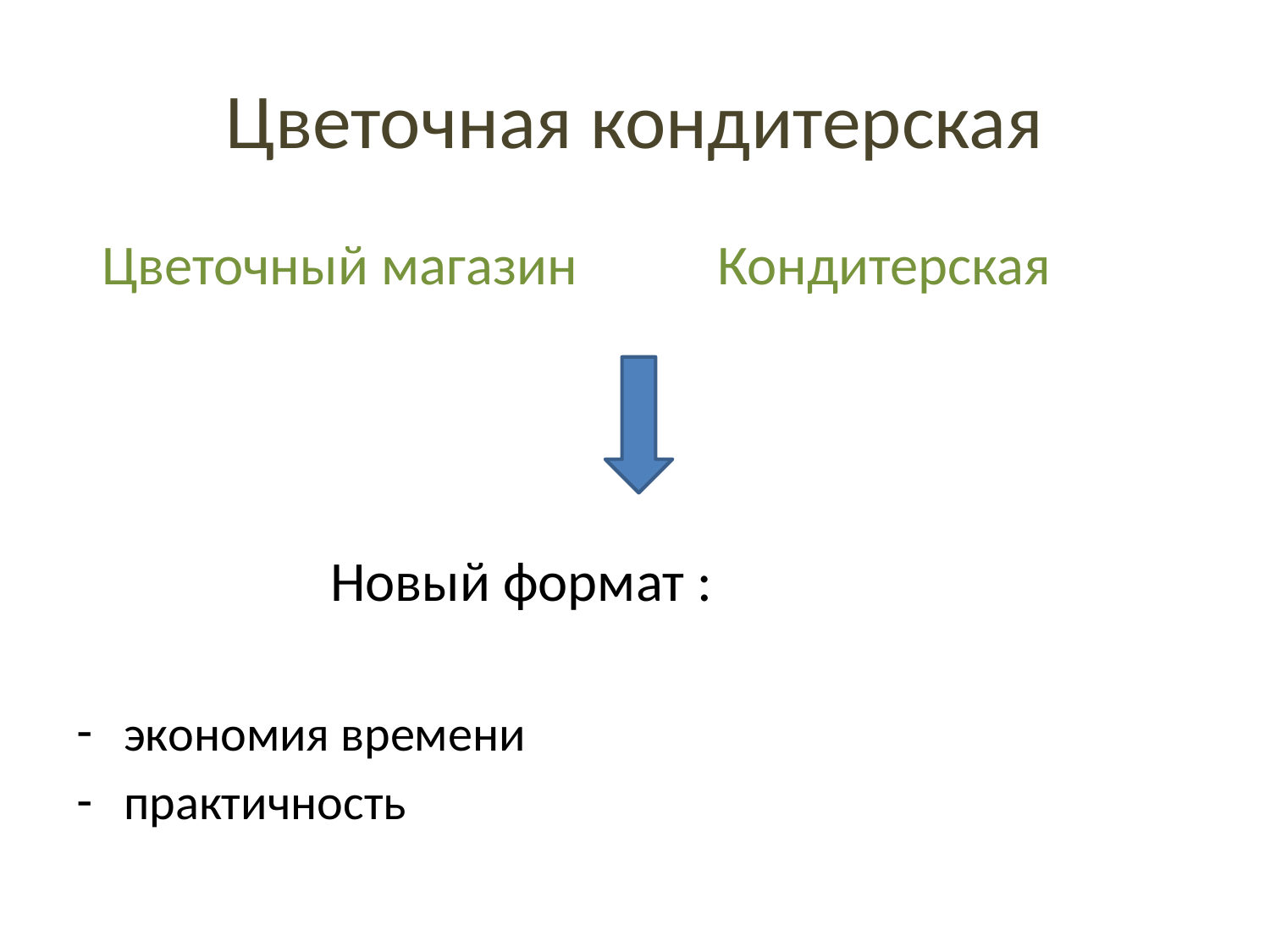

# Цветочная кондитерская
  Цветочный магазин           Кондитерская

                    Новый формат :

экономия времени
практичность